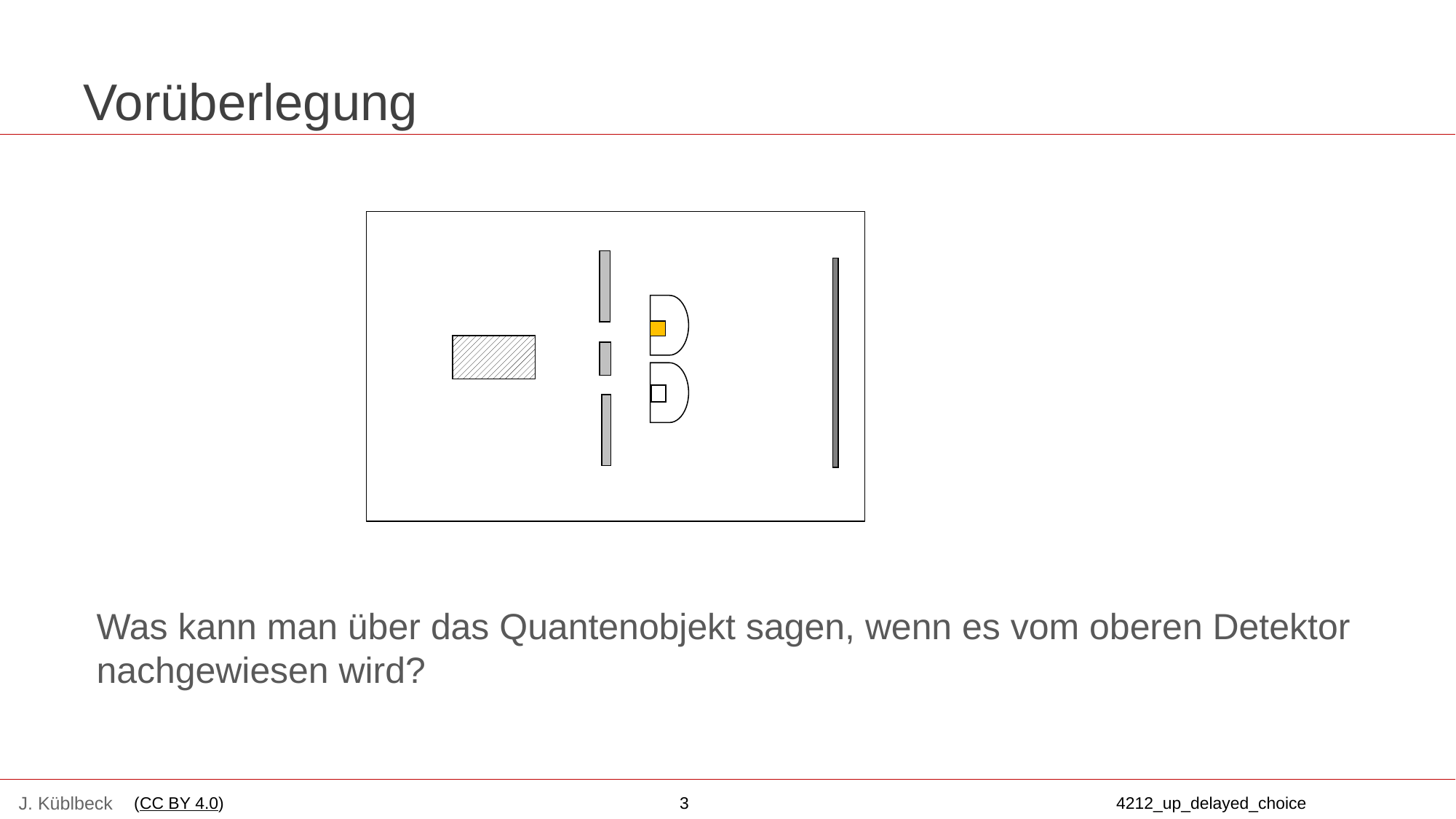

# Vorüberlegung

Was kann man über das Quantenobjekt sagen, wenn es vom oberen Detektor nachgewiesen wird?